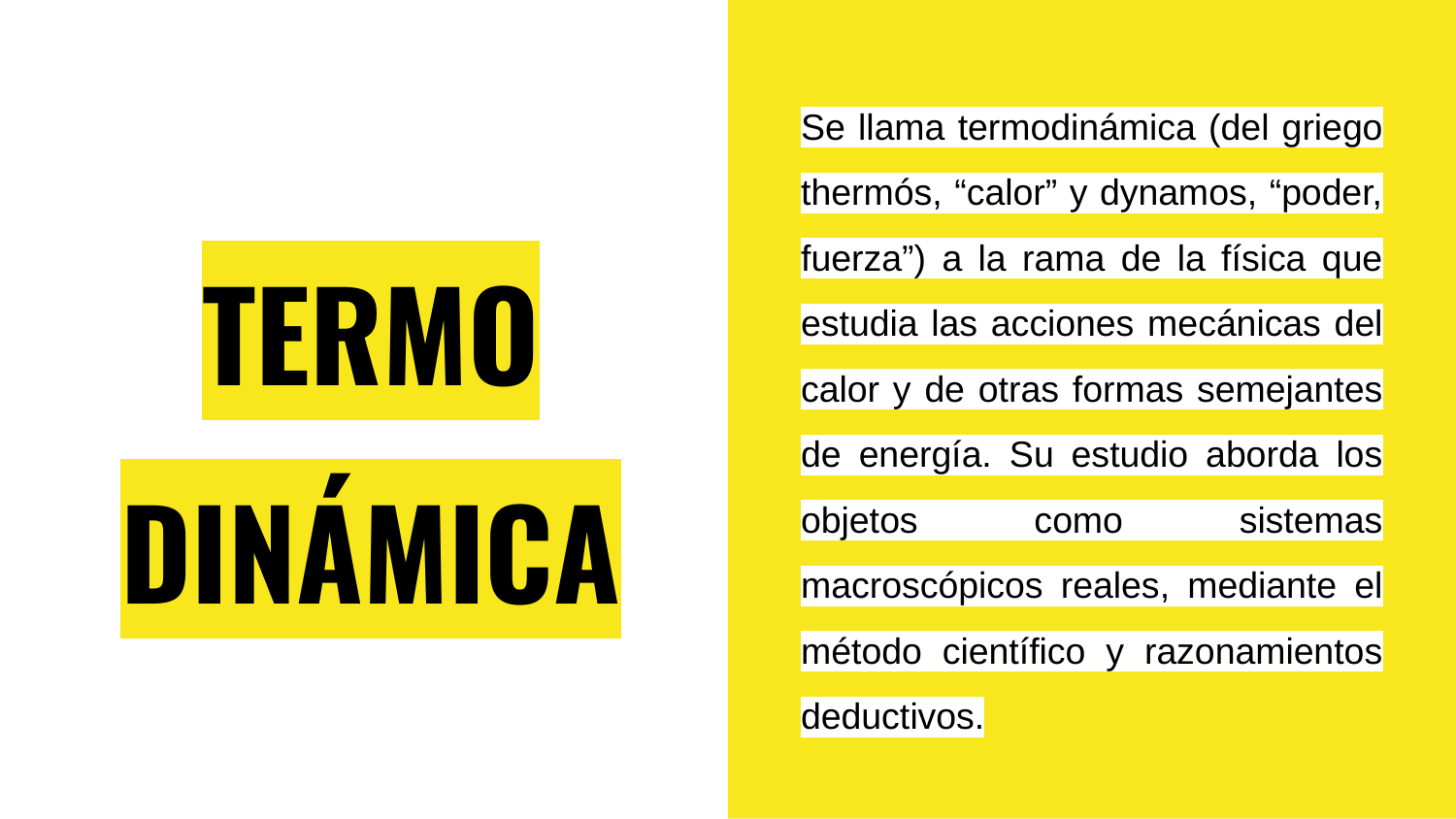

Se llama termodinámica (del griego thermós, “calor” y dynamos, “poder, fuerza”) a la rama de la física que estudia las acciones mecánicas del calor y de otras formas semejantes de energía. Su estudio aborda los objetos como sistemas macroscópicos reales, mediante el método científico y razonamientos deductivos.
# TERMO DINÁMICA